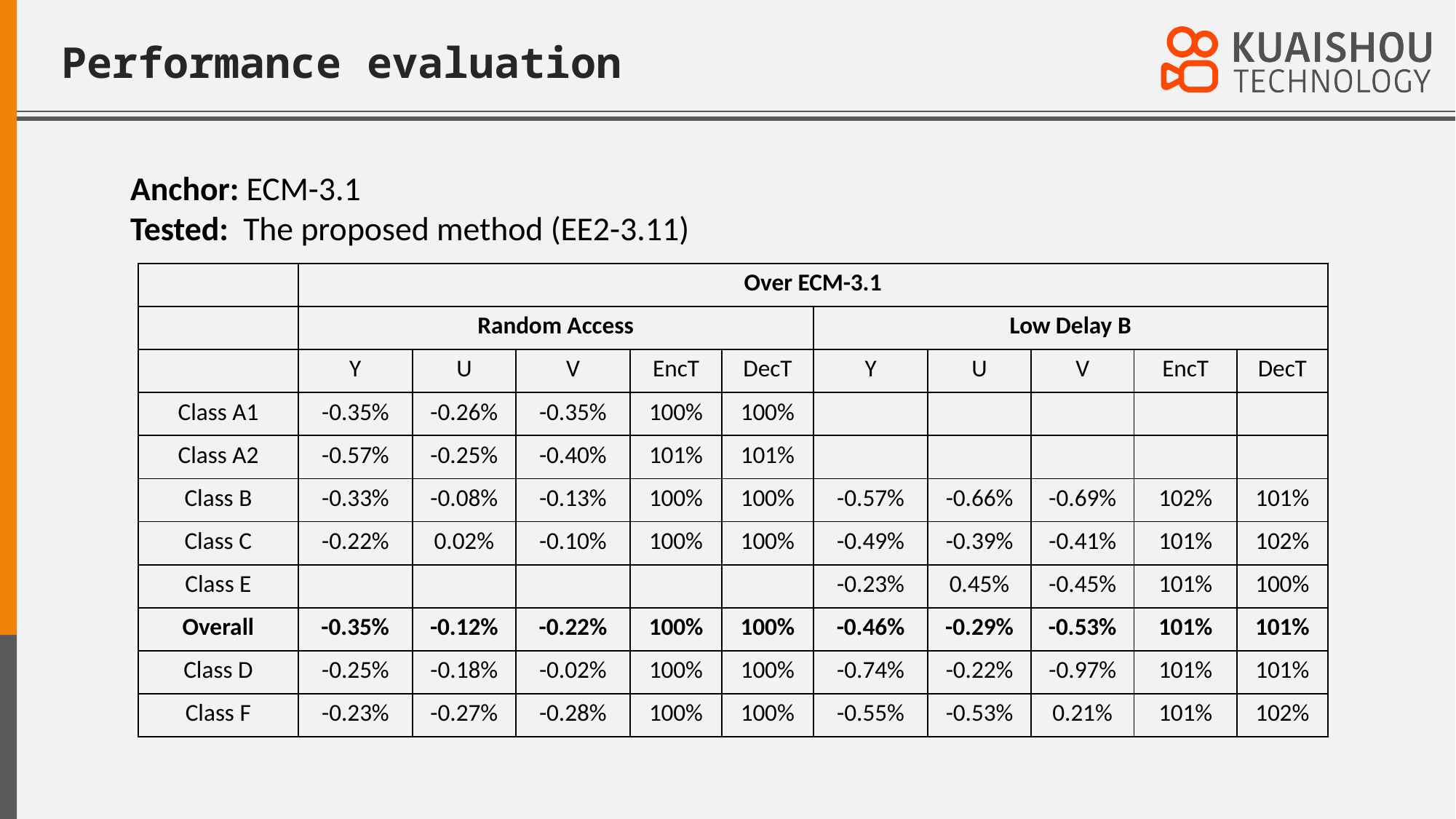

# Performance evaluation
Anchor: ECM-3.1
Tested:  The proposed method (EE2-3.11)
|  | Over ECM-3.1 |  |  |  |  |  |  |  |  |  |
| --- | --- | --- | --- | --- | --- | --- | --- | --- | --- | --- |
|  | Random Access |  |  |  |  | Low Delay B |  |  |  |  |
|  | Y | U | V | EncT | DecT | Y | U | V | EncT | DecT |
| Class A1 | -0.35% | -0.26% | -0.35% | 100% | 100% |  |  |  |  |  |
| Class A2 | -0.57% | -0.25% | -0.40% | 101% | 101% |  |  |  |  |  |
| Class B | -0.33% | -0.08% | -0.13% | 100% | 100% | -0.57% | -0.66% | -0.69% | 102% | 101% |
| Class C | -0.22% | 0.02% | -0.10% | 100% | 100% | -0.49% | -0.39% | -0.41% | 101% | 102% |
| Class E |  |  |  |  |  | -0.23% | 0.45% | -0.45% | 101% | 100% |
| Overall | -0.35% | -0.12% | -0.22% | 100% | 100% | -0.46% | -0.29% | -0.53% | 101% | 101% |
| Class D | -0.25% | -0.18% | -0.02% | 100% | 100% | -0.74% | -0.22% | -0.97% | 101% | 101% |
| Class F | -0.23% | -0.27% | -0.28% | 100% | 100% | -0.55% | -0.53% | 0.21% | 101% | 102% |